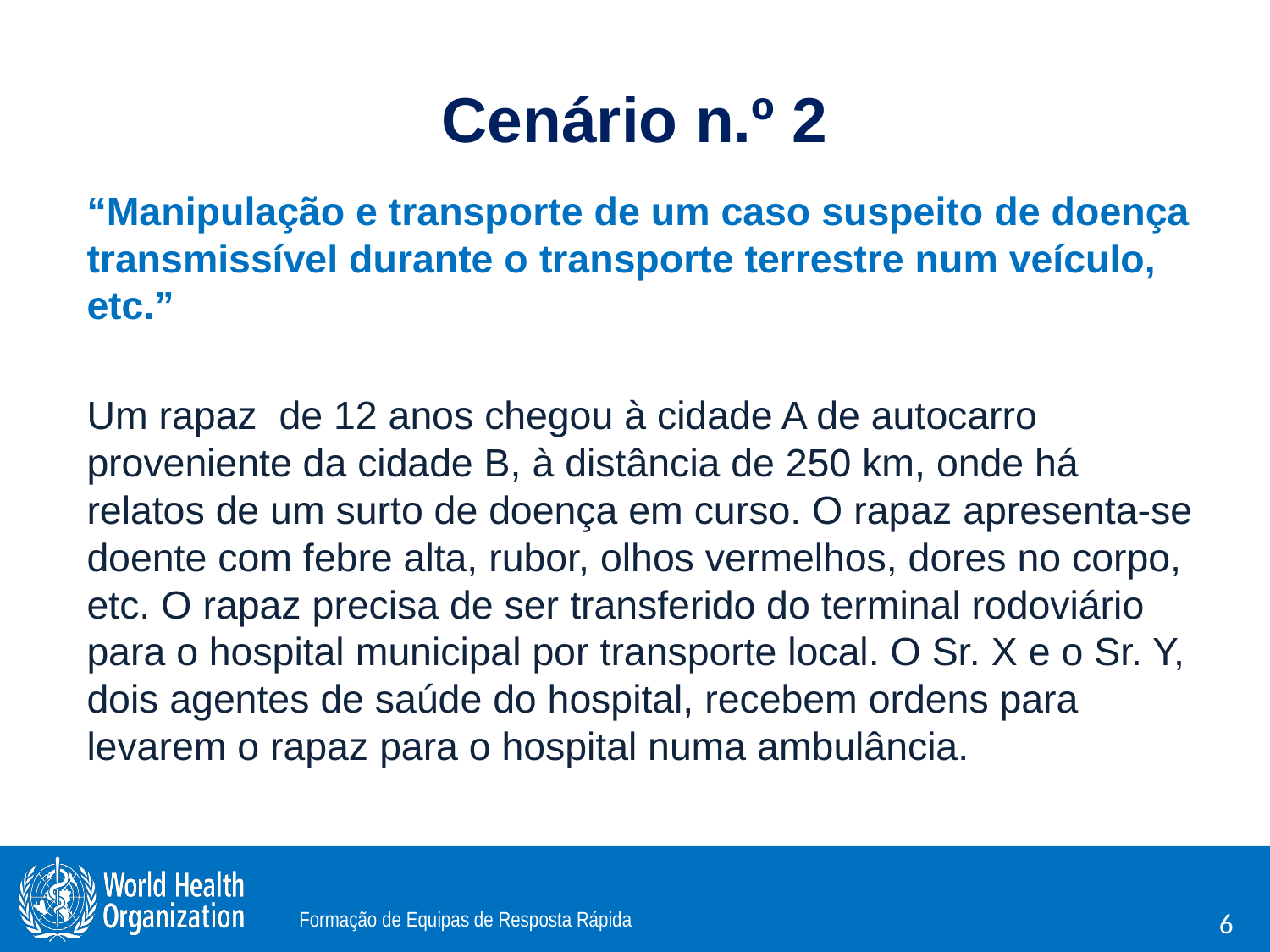

# Cenário n.º 2
“Manipulação e transporte de um caso suspeito de doença transmissível durante o transporte terrestre num veículo, etc.”

Um rapaz  de 12 anos chegou à cidade A de autocarro proveniente da cidade B, à distância de 250 km, onde há relatos de um surto de doença em curso. O rapaz apresenta-se doente com febre alta, rubor, olhos vermelhos, dores no corpo, etc. O rapaz precisa de ser transferido do terminal rodoviário para o hospital municipal por transporte local. O Sr. X e o Sr. Y, dois agentes de saúde do hospital, recebem ordens para levarem o rapaz para o hospital numa ambulância.